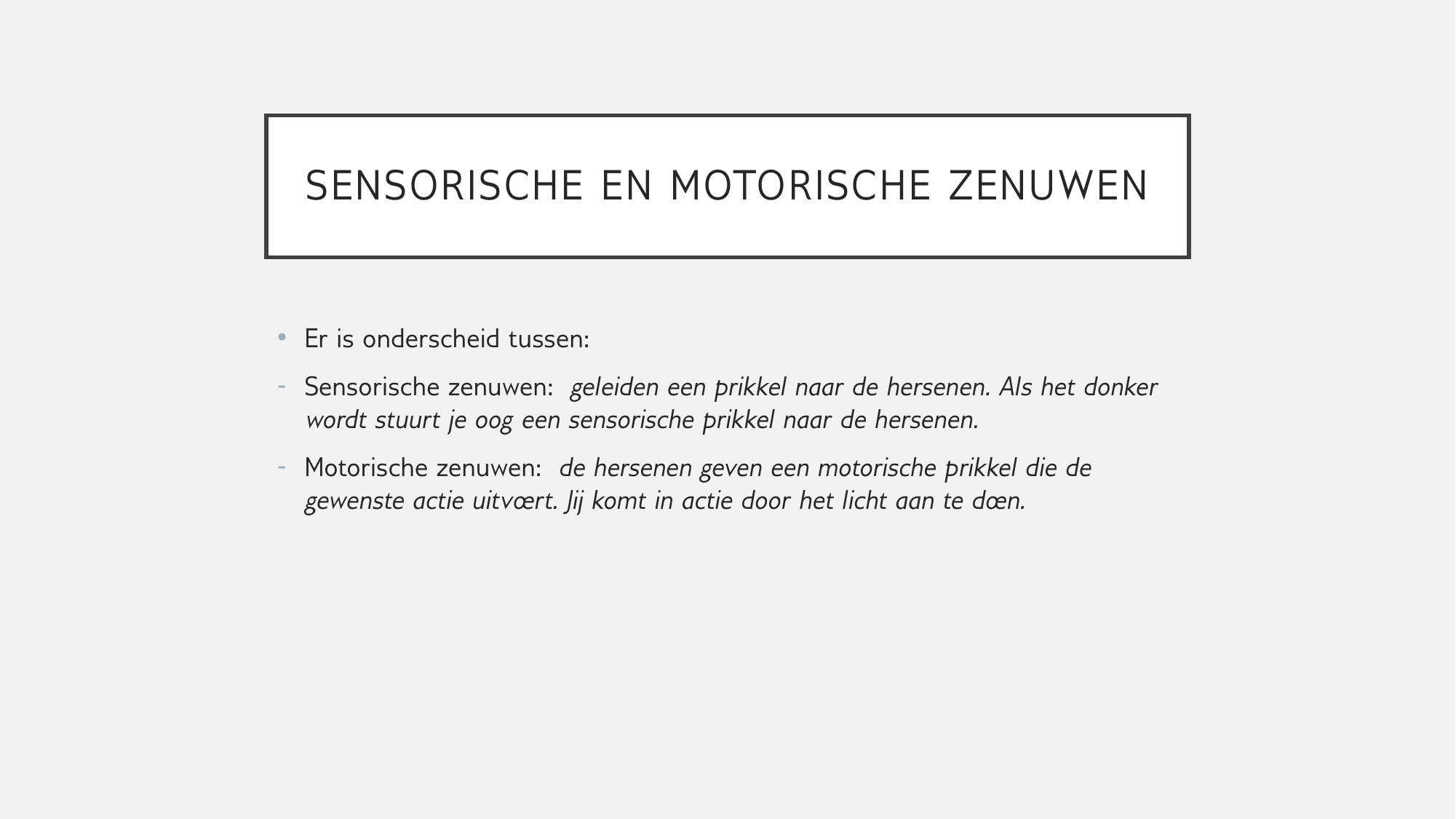

# Sensorische en motorische zenuwen
Er is onderscheid tussen:
Sensorische zenuwen:  geleiden een prikkel naar de hersenen. Als het donker wordt stuurt je oog een sensorische prikkel naar de hersenen.
Motorische zenuwen:  de hersenen geven een motorische prikkel die de gewenste actie uitvoert. Jij komt in actie door het licht aan te doen.